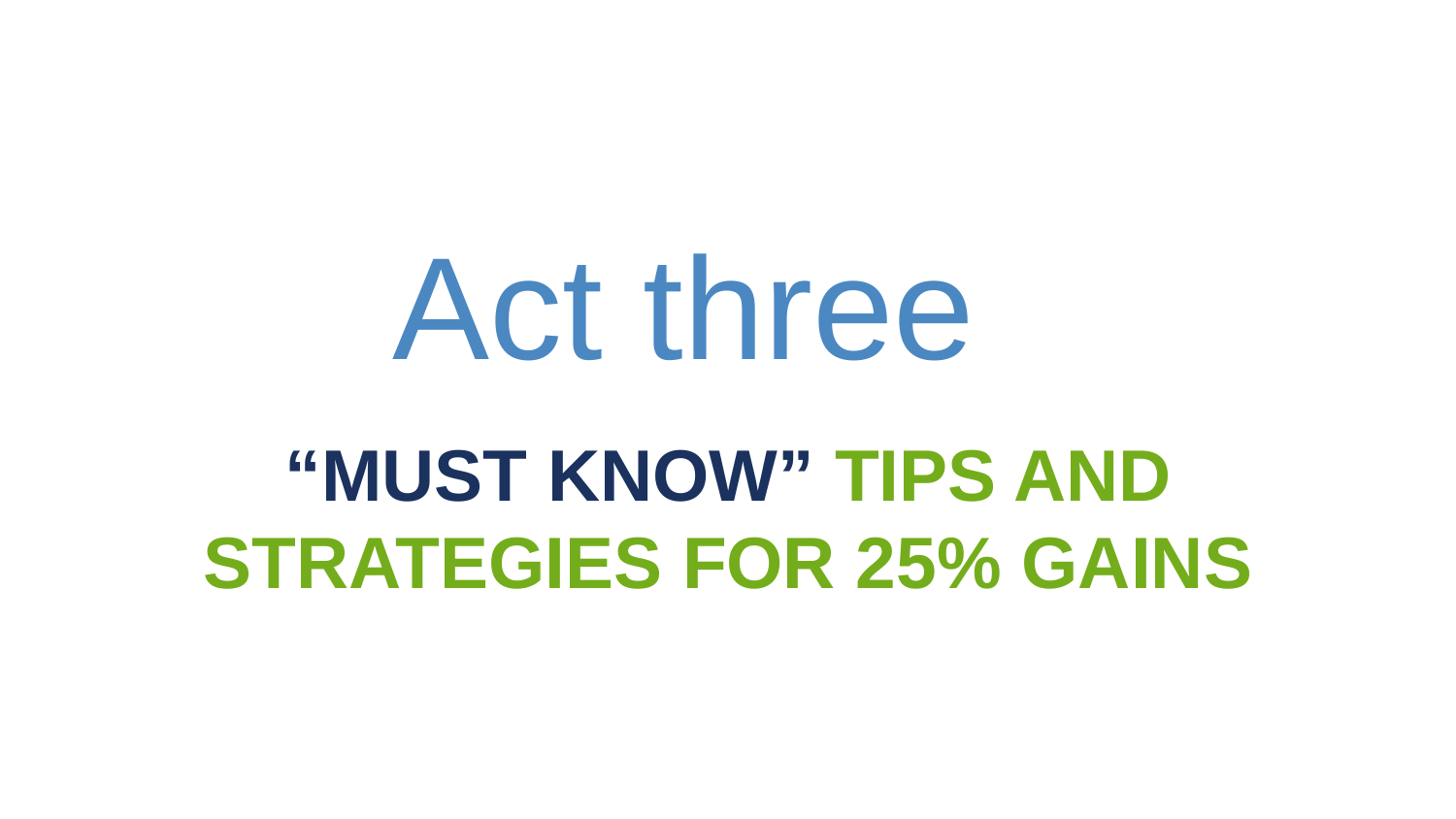

Act three
# “MUST KNOW” TIPS AND STRATEGIES FOR 25% GAINS